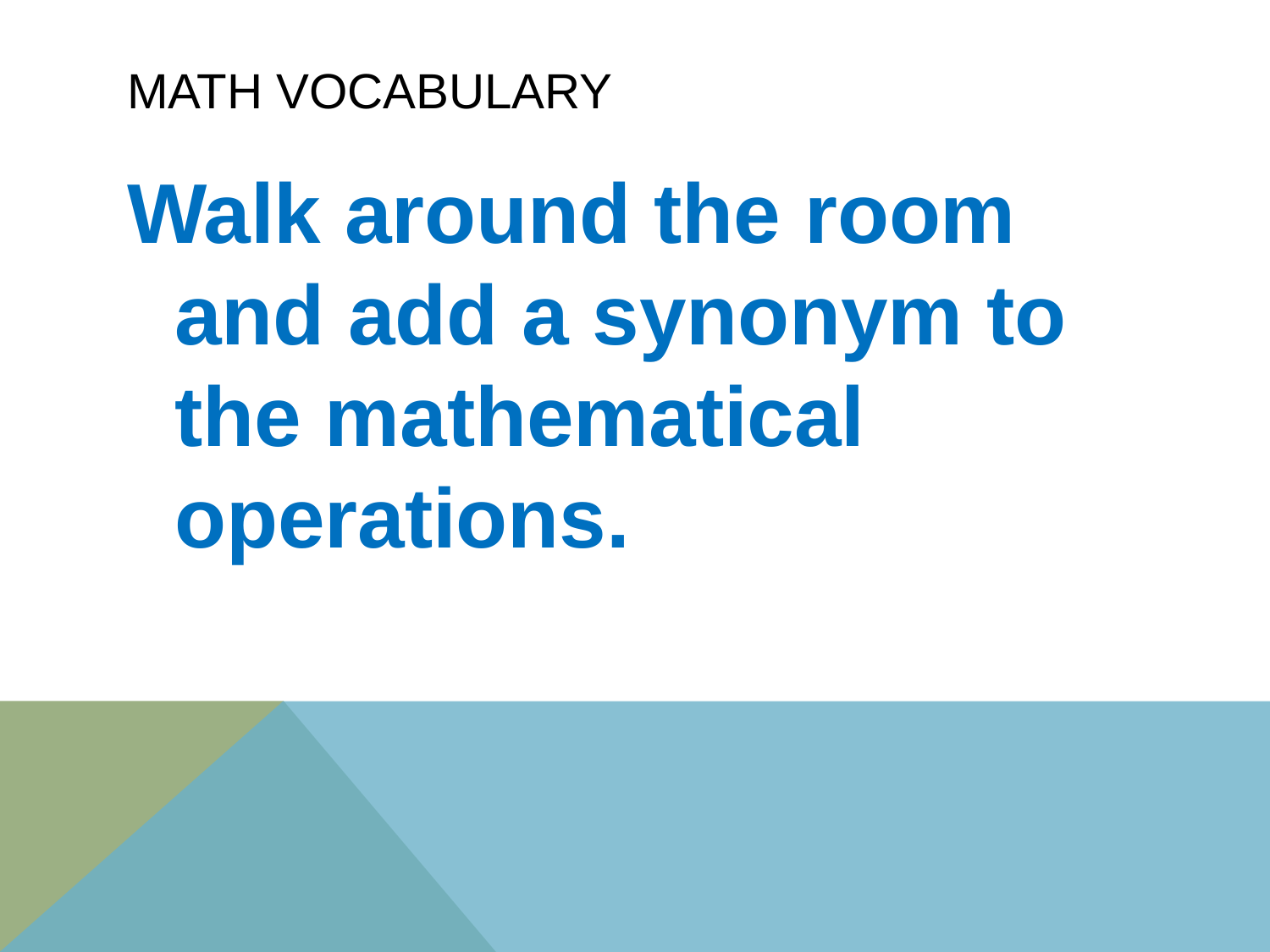

# Math vocabulary
Walk around the room and add a synonym to the mathematical operations.